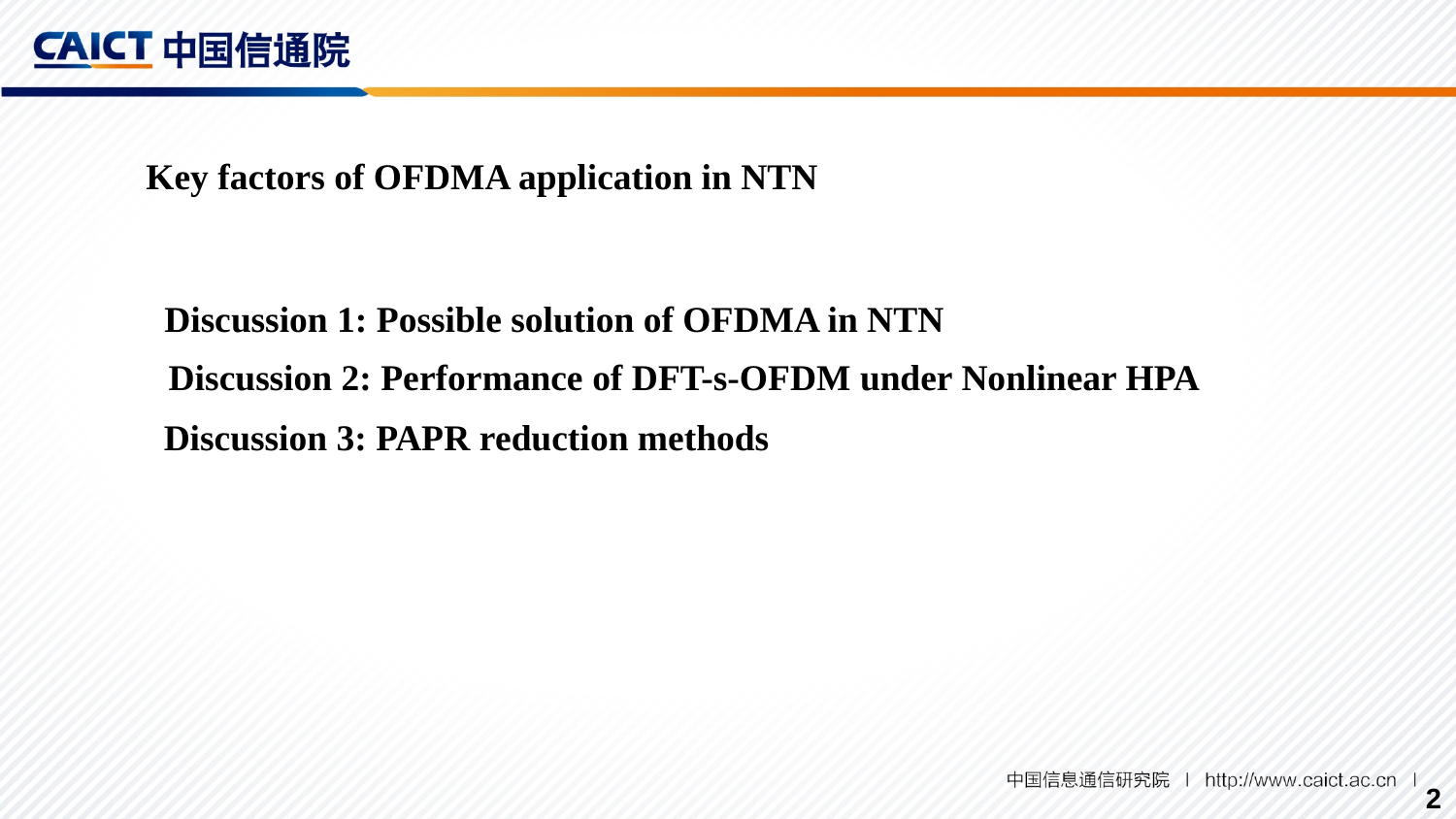

Key factors of OFDMA application in NTN
Discussion 1: Possible solution of OFDMA in NTN
Discussion 2: Performance of DFT-s-OFDM under Nonlinear HPA
Discussion 3: PAPR reduction methods